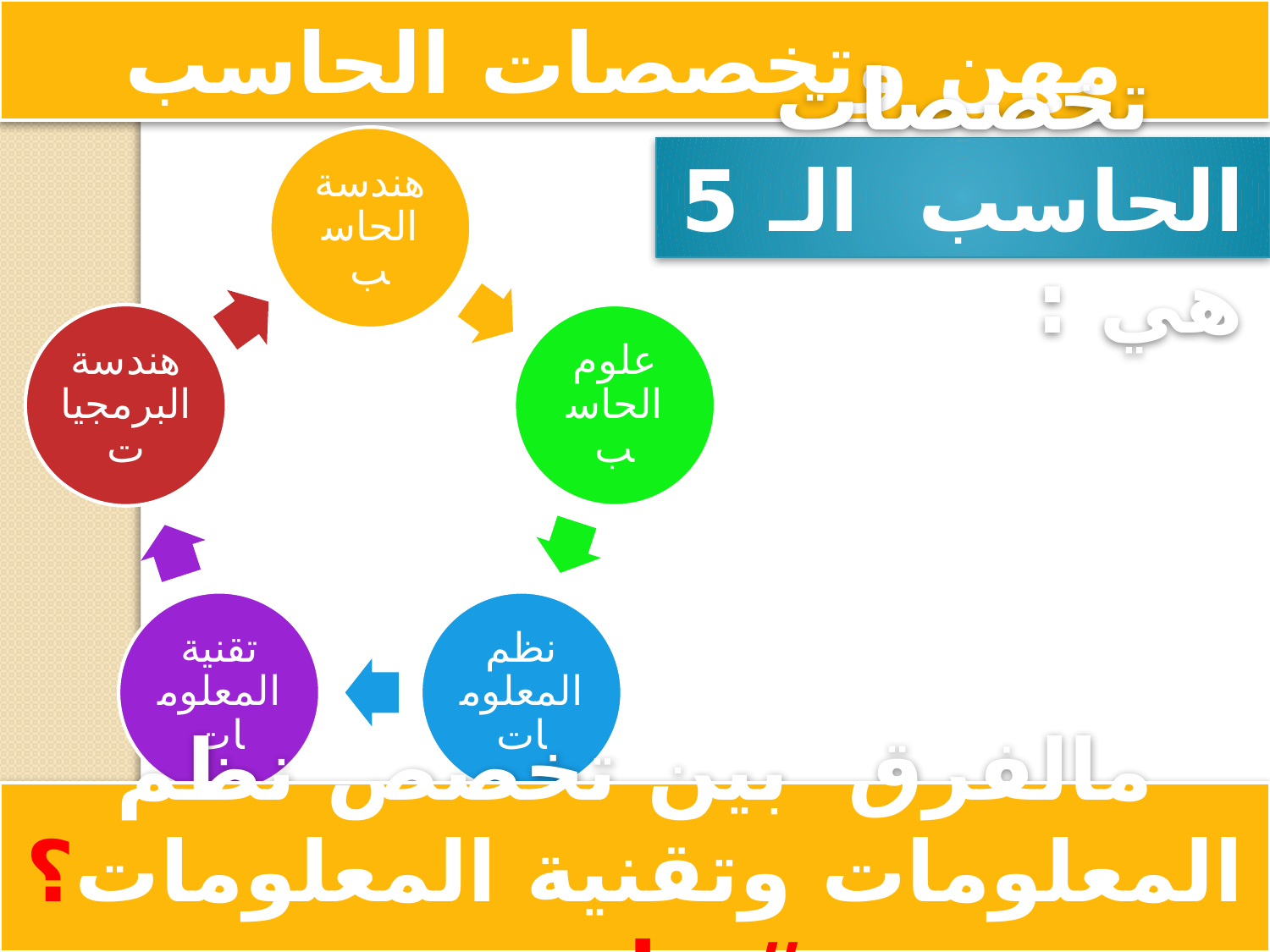

مهن وتخصصات الحاسب
هندسة الحاسب

علوم الحاسب

نظم المعلومات

تقنية المعلومات

هندسة البرمجيات

تخصصات الحاسب  الـ 5 هي :
مالفرق  بين تخصص نظم المعلومات وتقنية المعلومات؟#تعاوني
www.themegallery.com
LOGO